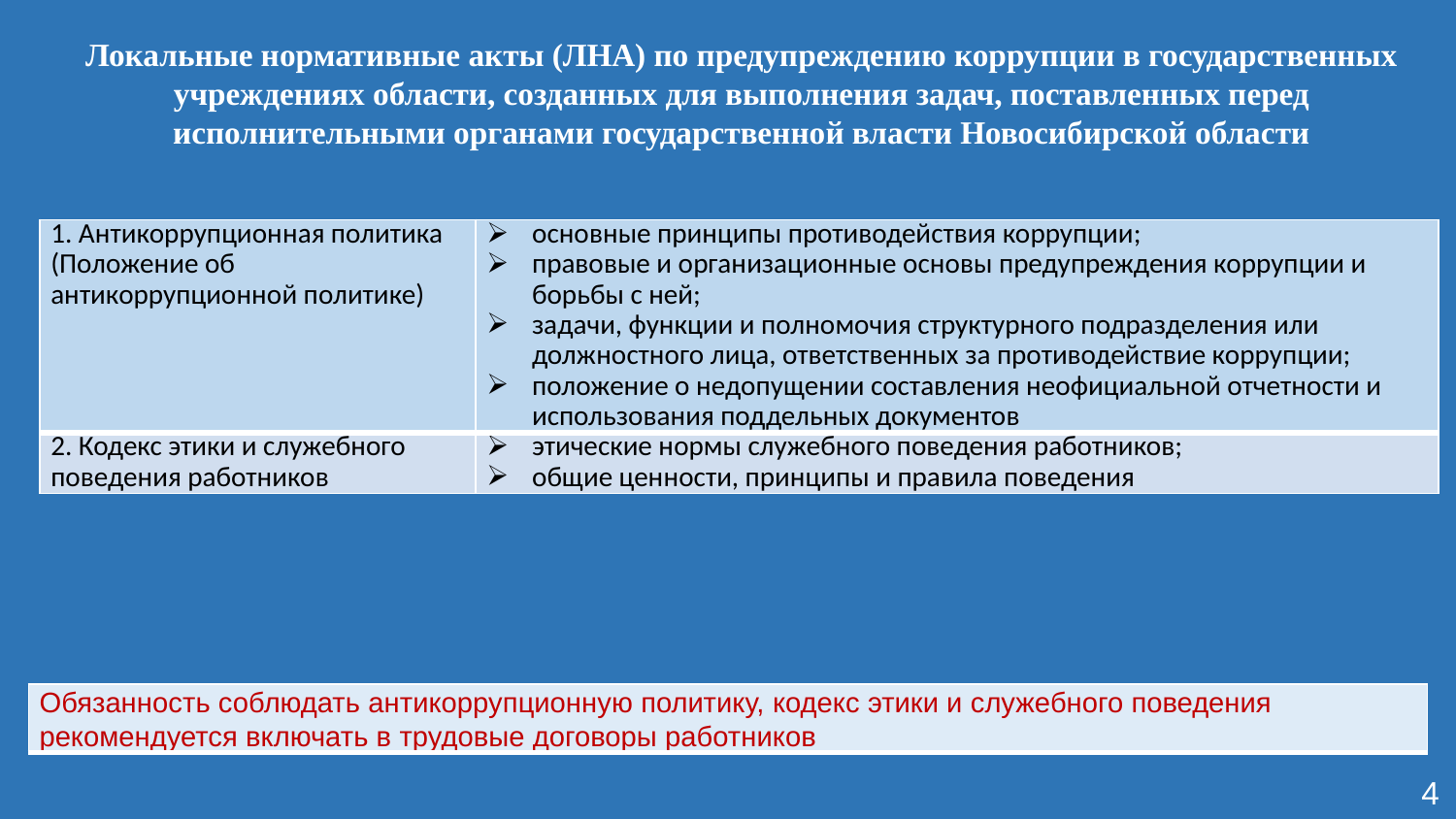

# Локальные нормативные акты (ЛНА) по предупреждению коррупции в государственных учреждениях области, созданных для выполнения задач, поставленных перед исполнительными органами государственной власти Новосибирской области
| 1. Антикоррупционная политика (Положение об антикоррупционной политике) | основные принципы противодействия коррупции; правовые и организационные основы предупреждения коррупции и борьбы с ней; задачи, функции и полномочия структурного подразделения или должностного лица, ответственных за противодействие коррупции; положение о недопущении составления неофициальной отчетности и использования поддельных документов |
| --- | --- |
| 2. Кодекс этики и служебного поведения работников | этические нормы служебного поведения работников; общие ценности, принципы и правила поведения |
| Обязанность соблюдать антикоррупционную политику, кодекс этики и служебного поведения рекомендуется включать в трудовые договоры работников |
| --- |
4